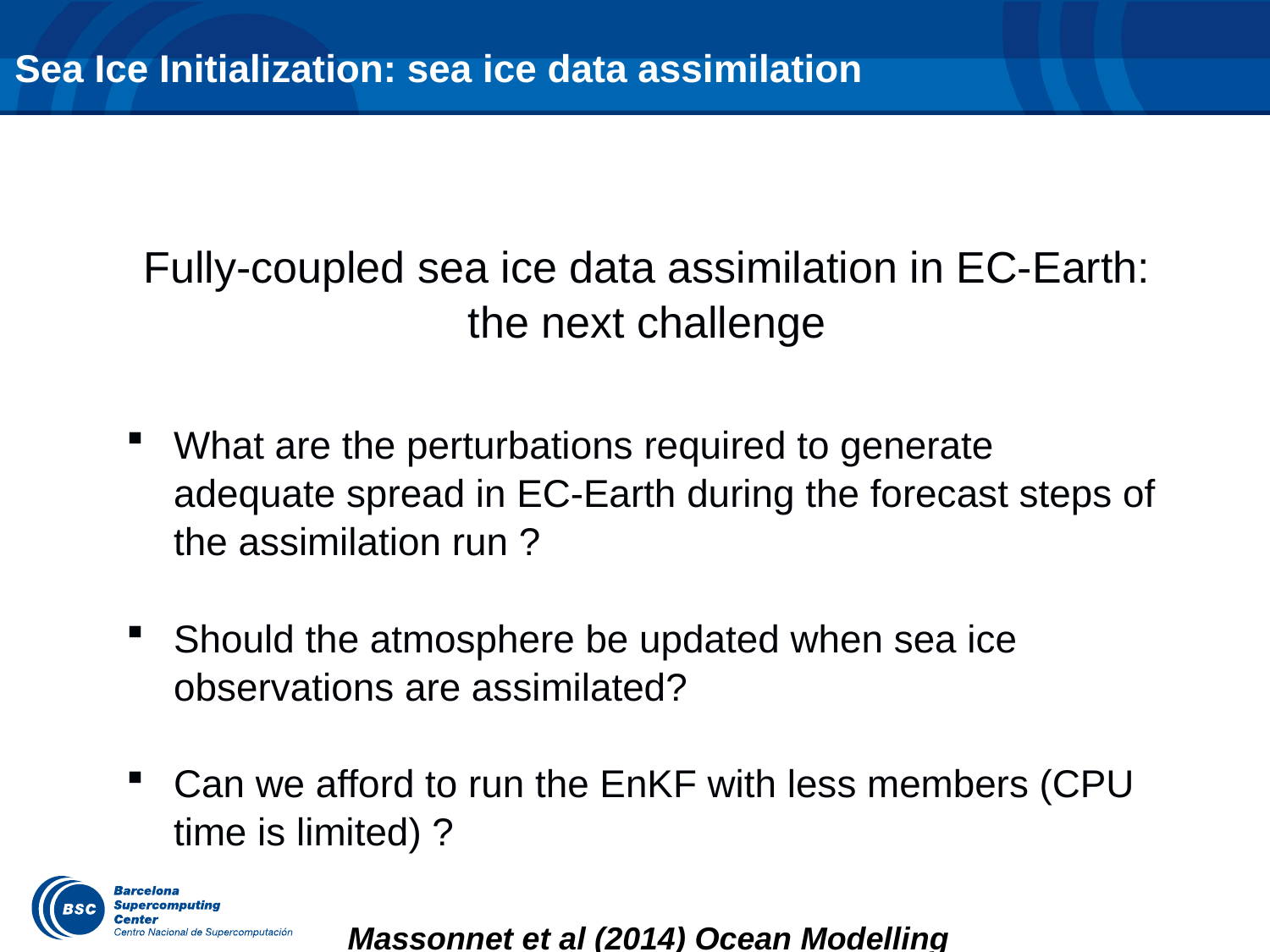

Sea Ice Initialization: sea ice data assimilation
Fully-coupled sea ice data assimilation in EC-Earth: the next challenge
What are the perturbations required to generate adequate spread in EC-Earth during the forecast steps of the assimilation run ?

Should the atmosphere be updated when sea ice observations are assimilated?

Can we afford to run the EnKF with less members (CPU time is limited) ?
Massonnet et al (2014) Ocean Modelling